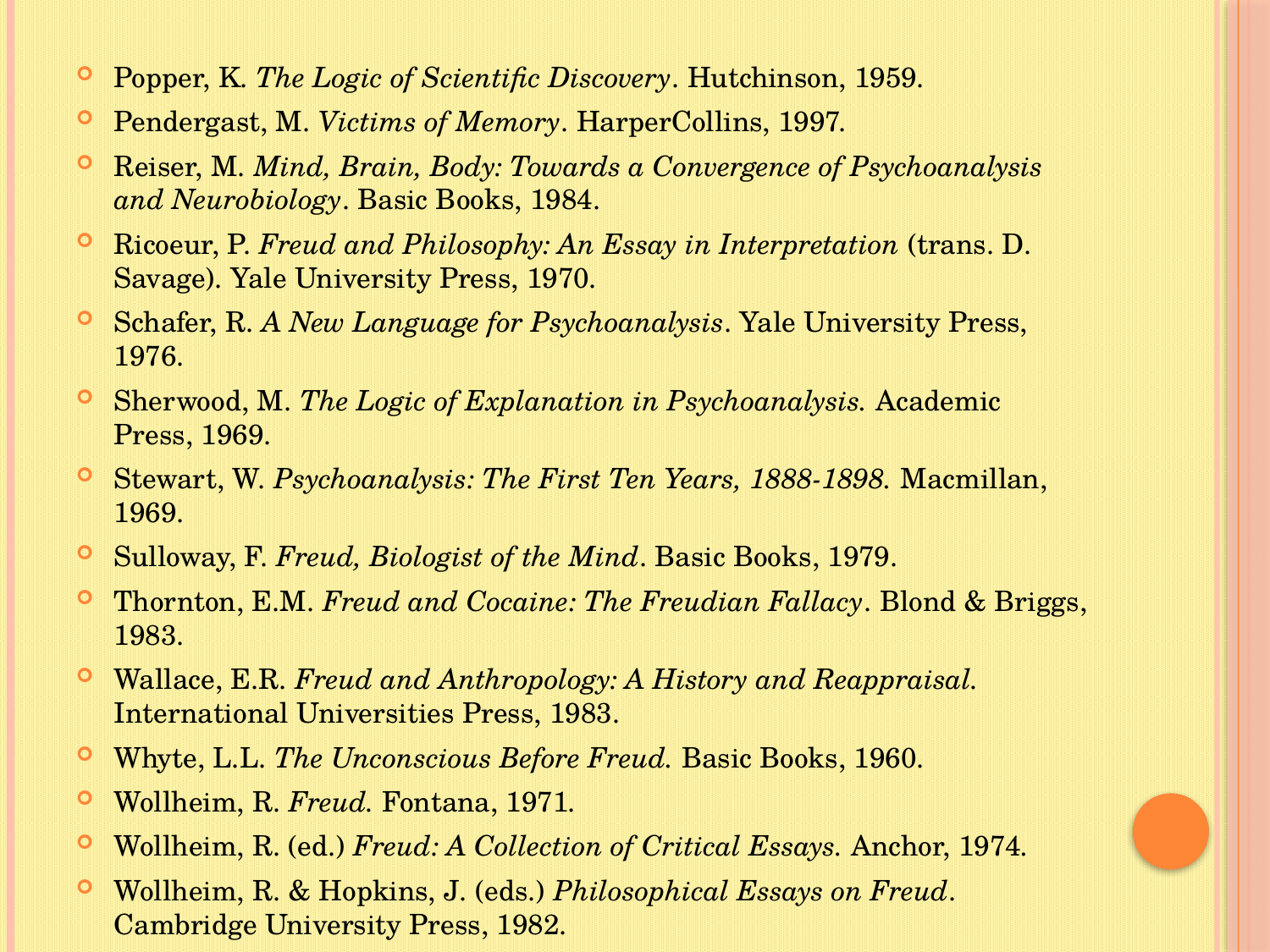

Popper, K. The Logic of Scientific Discovery. Hutchinson, 1959.
Pendergast, M. Victims of Memory. HarperCollins, 1997.
Reiser, M. Mind, Brain, Body: Towards a Convergence of Psychoanalysis and Neurobiology. Basic Books, 1984.
Ricoeur, P. Freud and Philosophy: An Essay in Interpretation (trans. D. Savage). Yale University Press, 1970.
Schafer, R. A New Language for Psychoanalysis. Yale University Press, 1976.
Sherwood, M. The Logic of Explanation in Psychoanalysis. Academic Press, 1969.
Stewart, W. Psychoanalysis: The First Ten Years, 1888-1898. Macmillan, 1969.
Sulloway, F. Freud, Biologist of the Mind. Basic Books, 1979.
Thornton, E.M. Freud and Cocaine: The Freudian Fallacy. Blond & Briggs, 1983.
Wallace, E.R. Freud and Anthropology: A History and Reappraisal. International Universities Press, 1983.
Whyte, L.L. The Unconscious Before Freud. Basic Books, 1960.
Wollheim, R. Freud. Fontana, 1971.
Wollheim, R. (ed.) Freud: A Collection of Critical Essays. Anchor, 1974.
Wollheim, R. & Hopkins, J. (eds.) Philosophical Essays on Freud. Cambridge University Press, 1982.